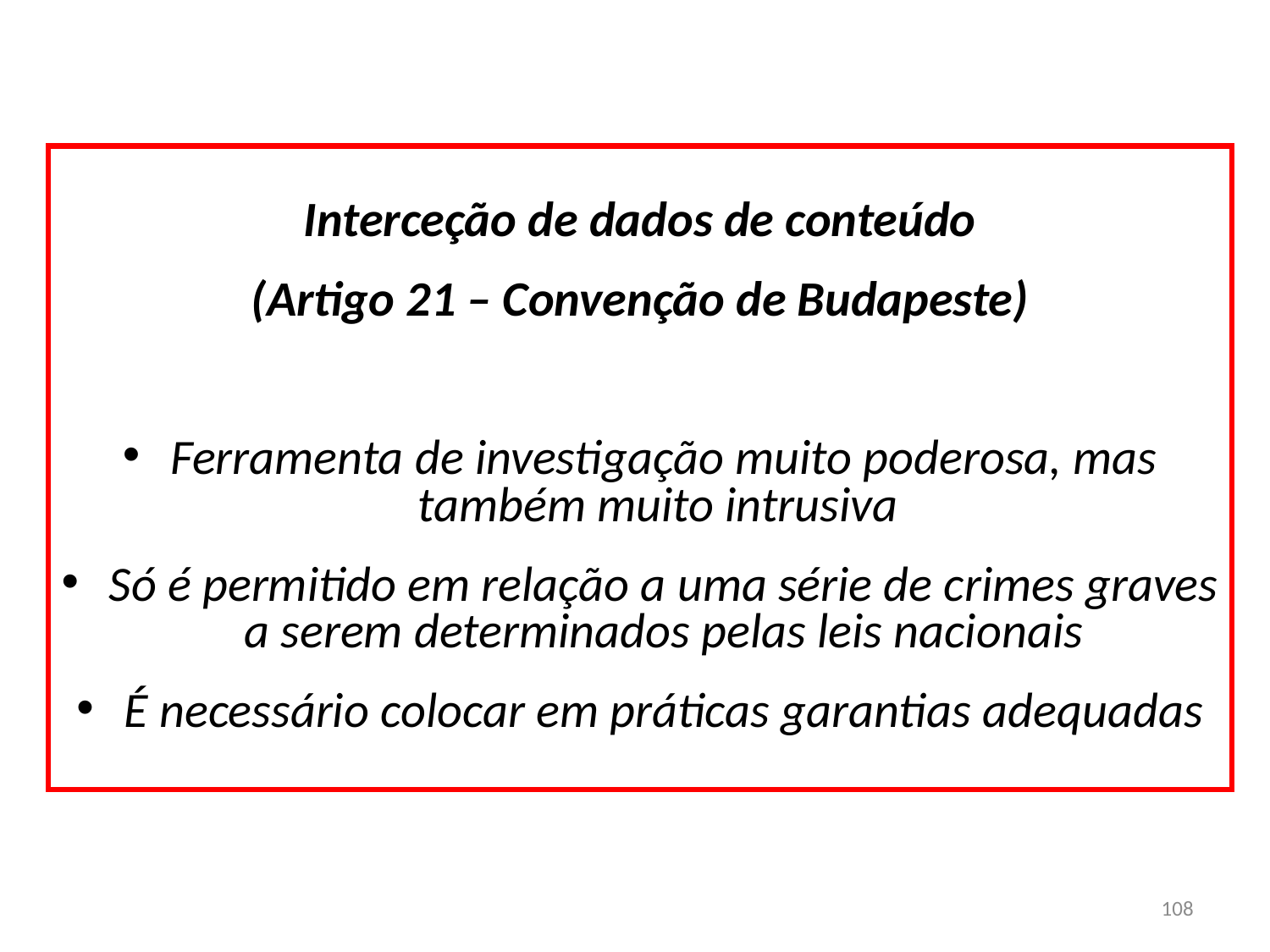

Interceção de dados de conteúdo
(Artigo 21 – Convenção de Budapeste)

Ferramenta de investigação muito poderosa, mas também muito intrusiva
Só é permitido em relação a uma série de crimes graves a serem determinados pelas leis nacionais
É necessário colocar em práticas garantias adequadas
108